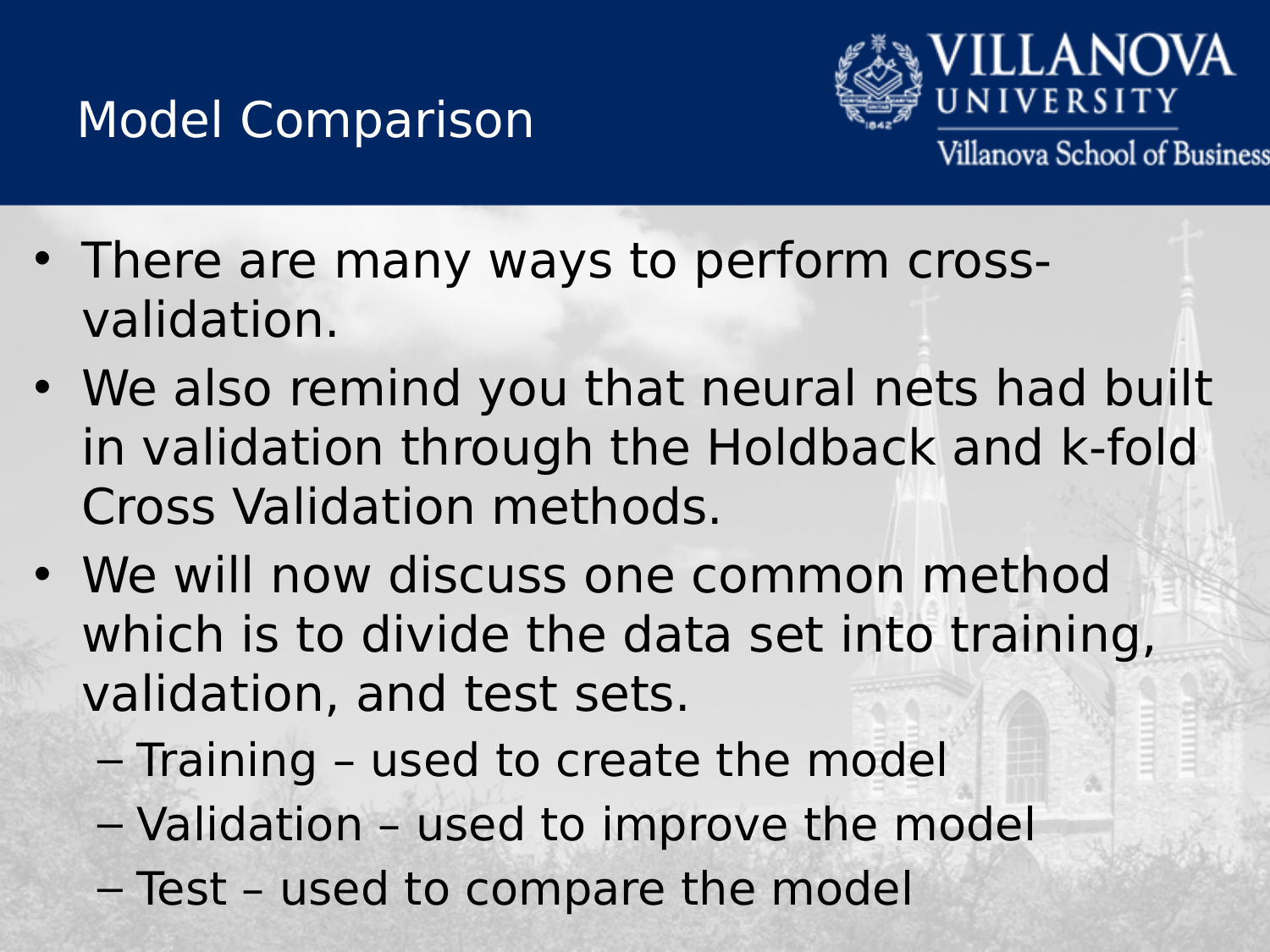

# Model Comparison
There are many ways to perform cross-validation.
We also remind you that neural nets had built in validation through the Holdback and k-fold Cross Validation methods.
We will now discuss one common method which is to divide the data set into training, validation, and test sets.
Training – used to create the model
Validation – used to improve the model
Test – used to compare the model